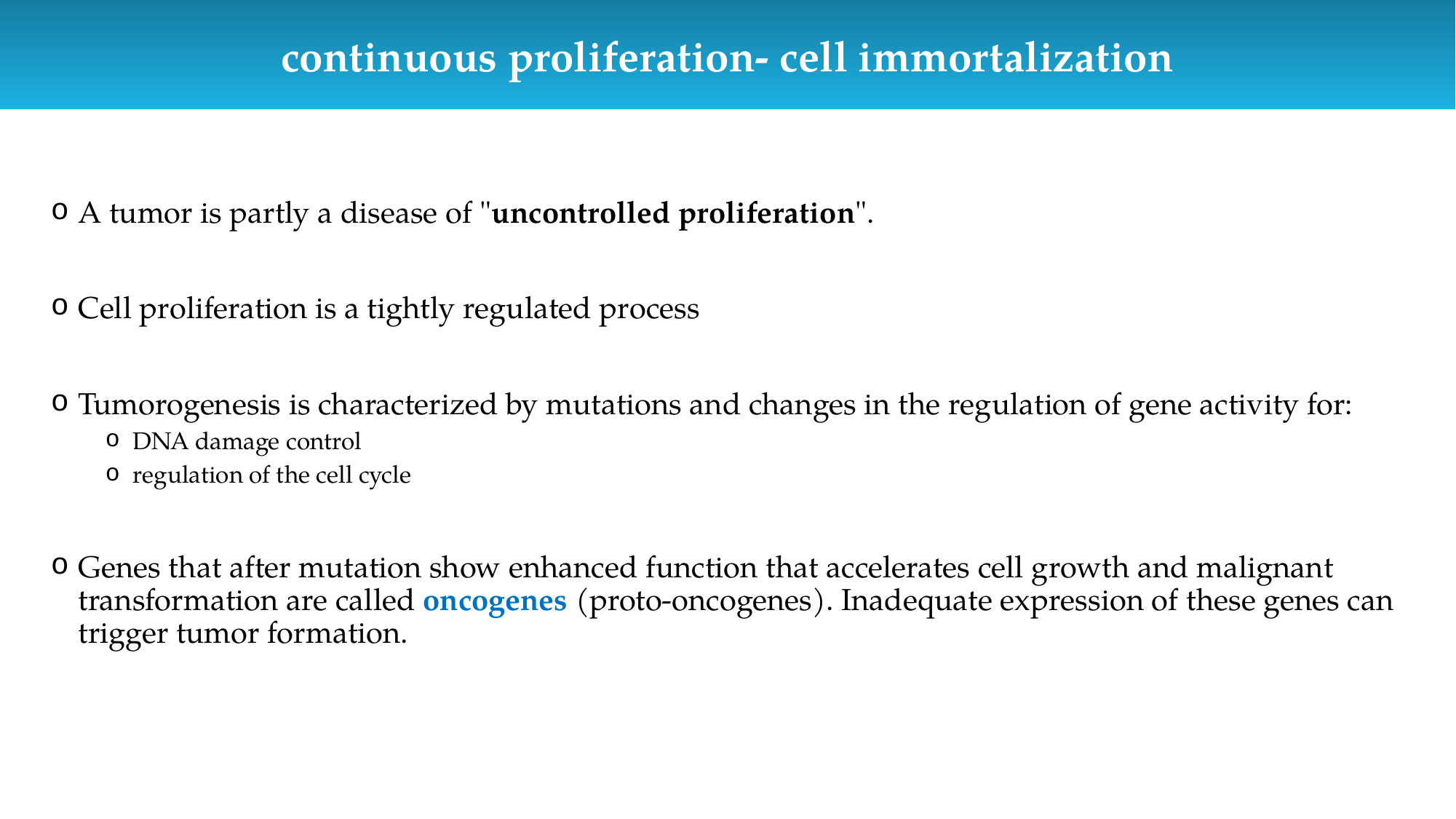

continuous proliferation- cell immortalization
A tumor is partly a disease of "uncontrolled proliferation".

Cell proliferation is a tightly regulated process

Tumorogenesis is characterized by mutations and changes in the regulation of gene activity for:
DNA damage control
regulation of the cell cycle

Genes that after mutation show enhanced function that accelerates cell growth and malignant transformation are called oncogenes (proto-oncogenes). Inadequate expression of these genes can trigger tumor formation.